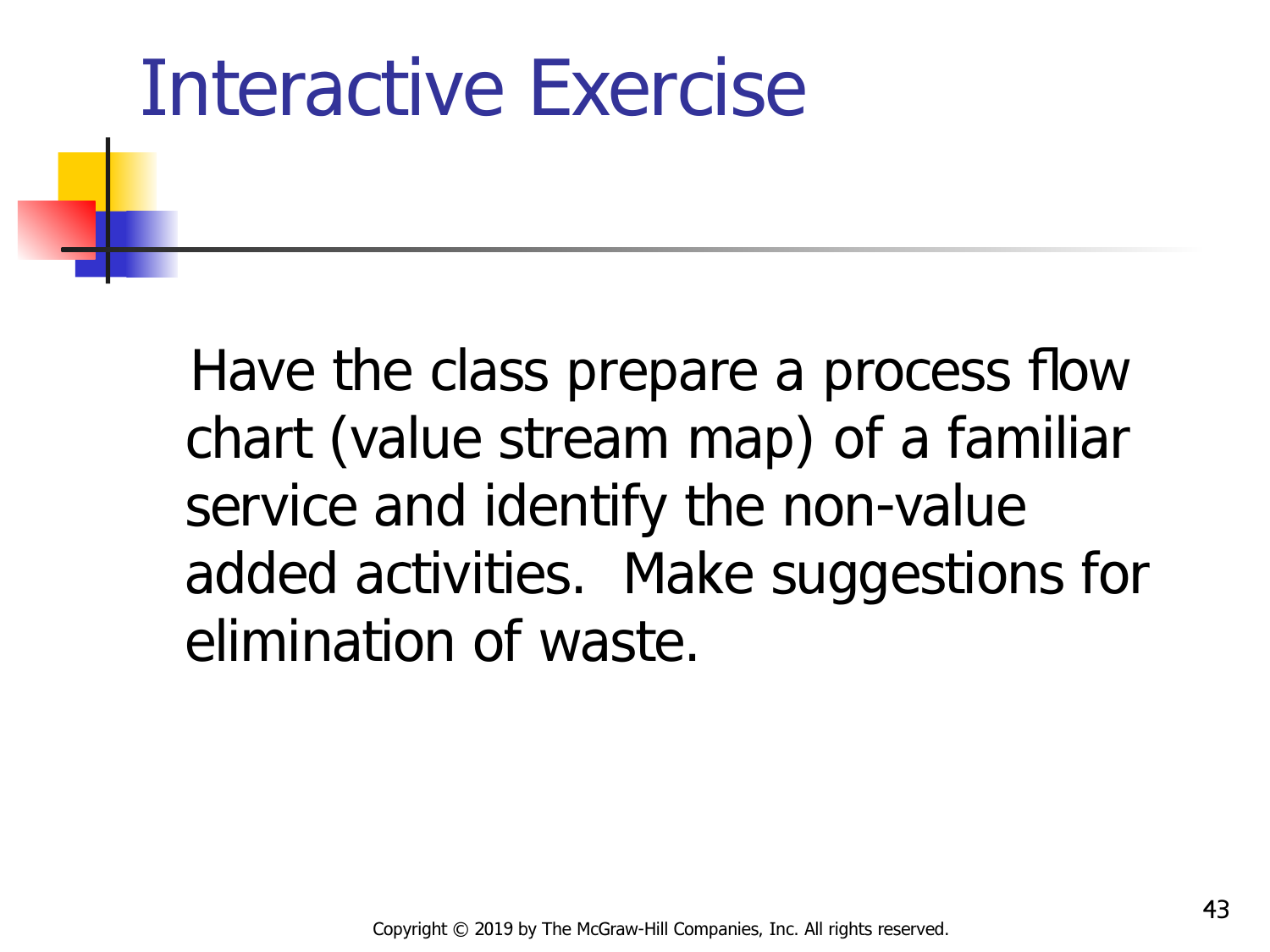

# Interactive Exercise
   Have the class prepare a process flow chart (value stream map) of a familiar service and identify the non-value added activities.  Make suggestions for elimination of waste.
43
Copyright © 2019 by The McGraw-Hill Companies, Inc. All rights reserved.